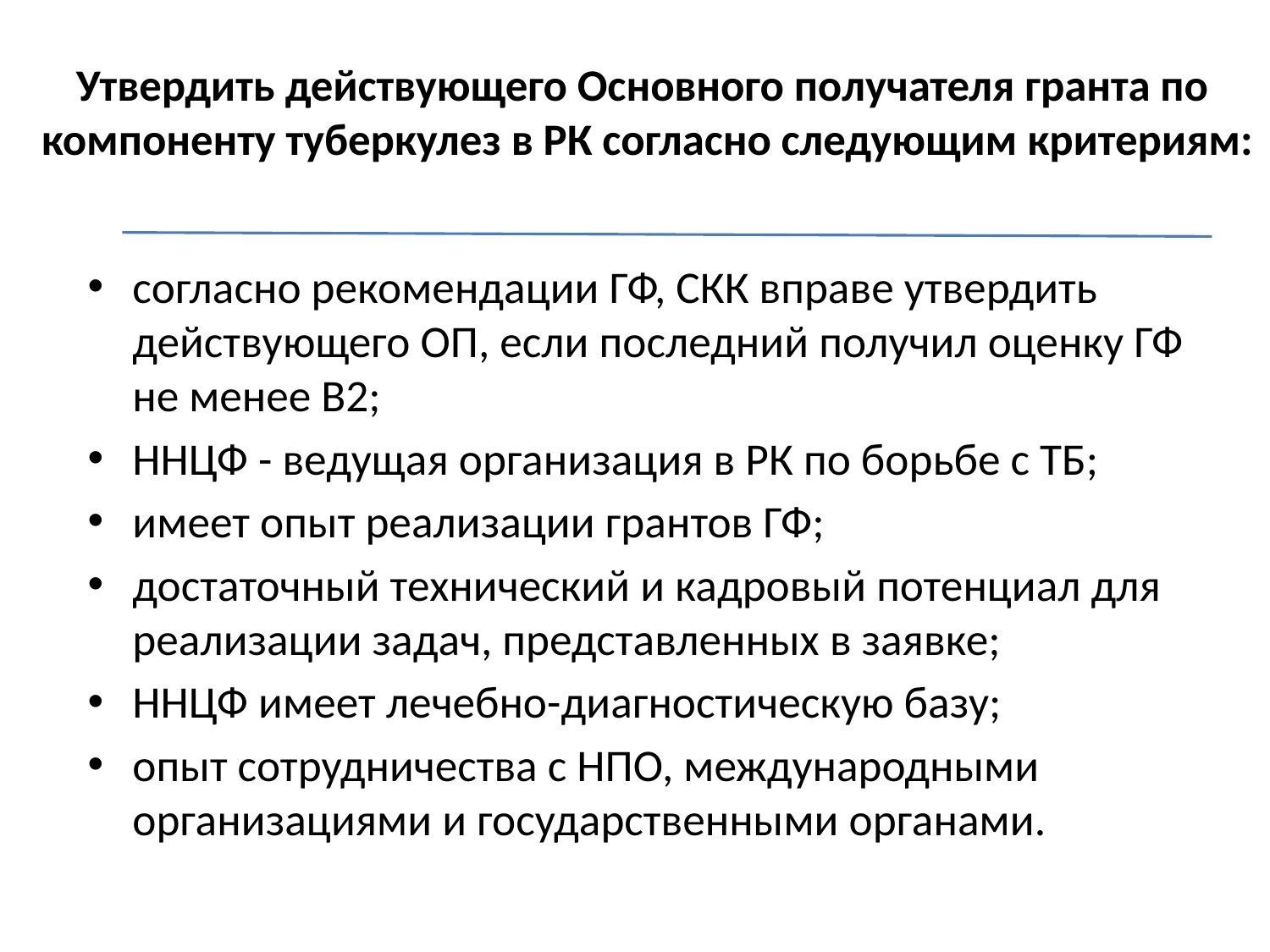

# Утвердить действующего Основного получателя гранта по  компоненту туберкулез в РК согласно следующим критериям:
согласно рекомендации ГФ, СКК вправе утвердить действующего ОП, если последний получил оценку ГФ не менее В2;
ННЦФ - ведущая организация в РК по борьбе с ТБ;
имеет опыт реализации грантов ГФ;
достаточный технический и кадровый потенциал для реализации задач, представленных в заявке;
ННЦФ имеет лечебно-диагностическую базу;
опыт сотрудничества с НПО, международными организациями и государственными органами.